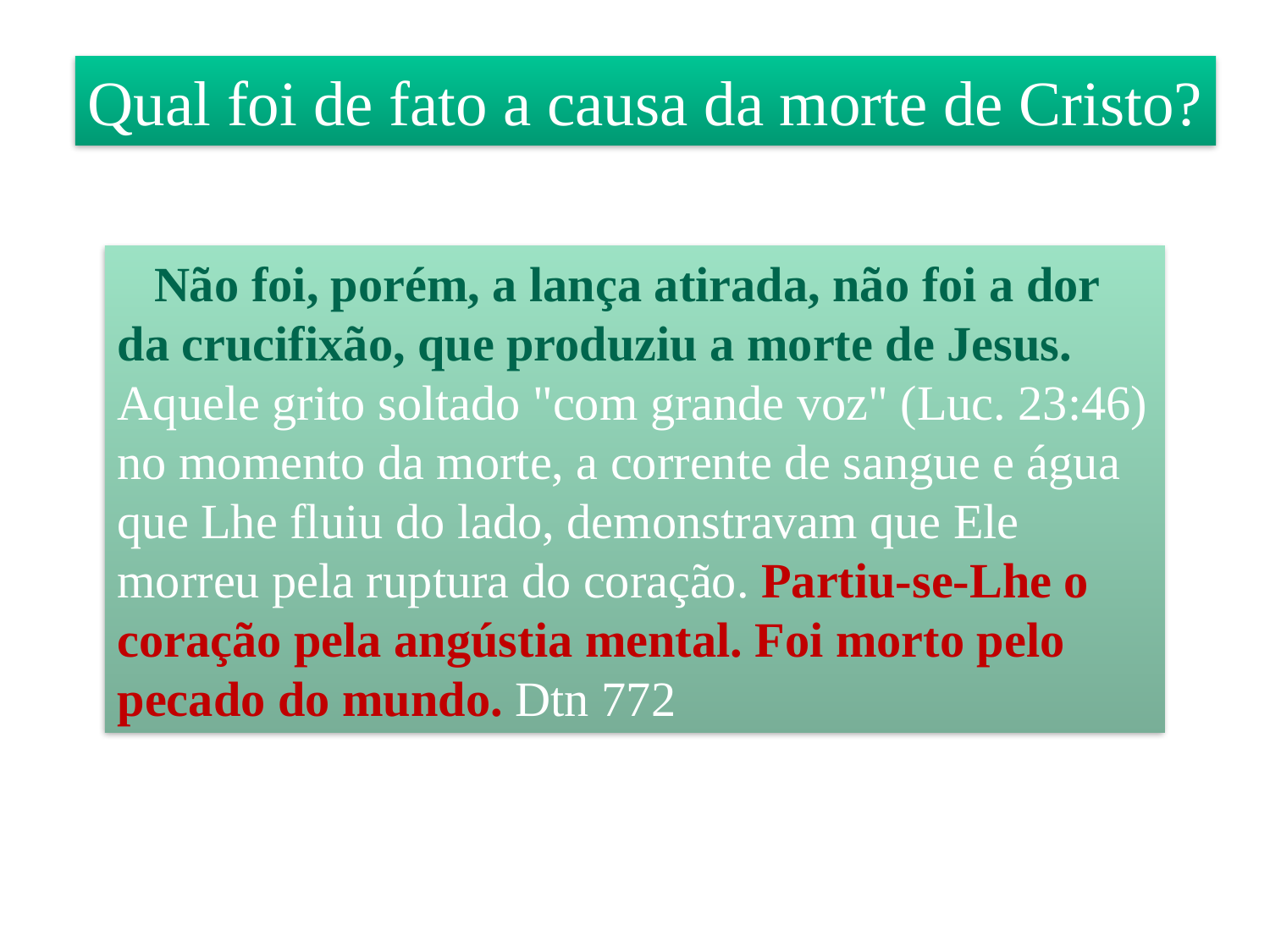

Qual foi de fato a causa da morte de Cristo?
   Não foi, porém, a lança atirada, não foi a dor da crucifixão, que produziu a morte de Jesus. Aquele grito soltado "com grande voz" (Luc. 23:46) no momento da morte, a corrente de sangue e água que Lhe fluiu do lado, demonstravam que Ele morreu pela ruptura do coração. Partiu-se-Lhe o coração pela angústia mental. Foi morto pelo pecado do mundo. Dtn 772